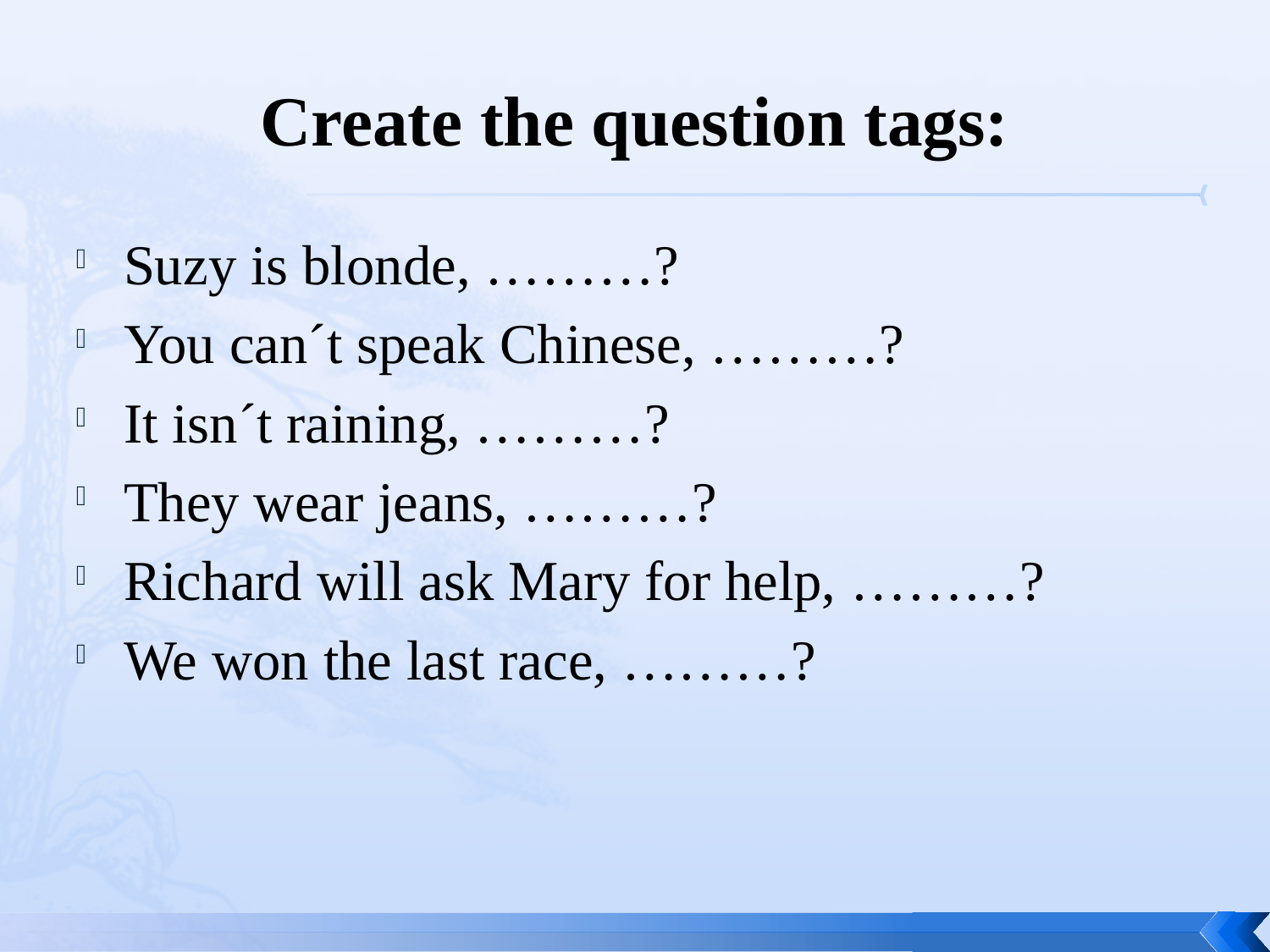

# Create the question tags:
Suzy is blonde, ………?
You can´t speak Chinese, ………?
It isn´t raining, ………?
They wear jeans, ………?
Richard will ask Mary for help, ………?
We won the last race, ………?